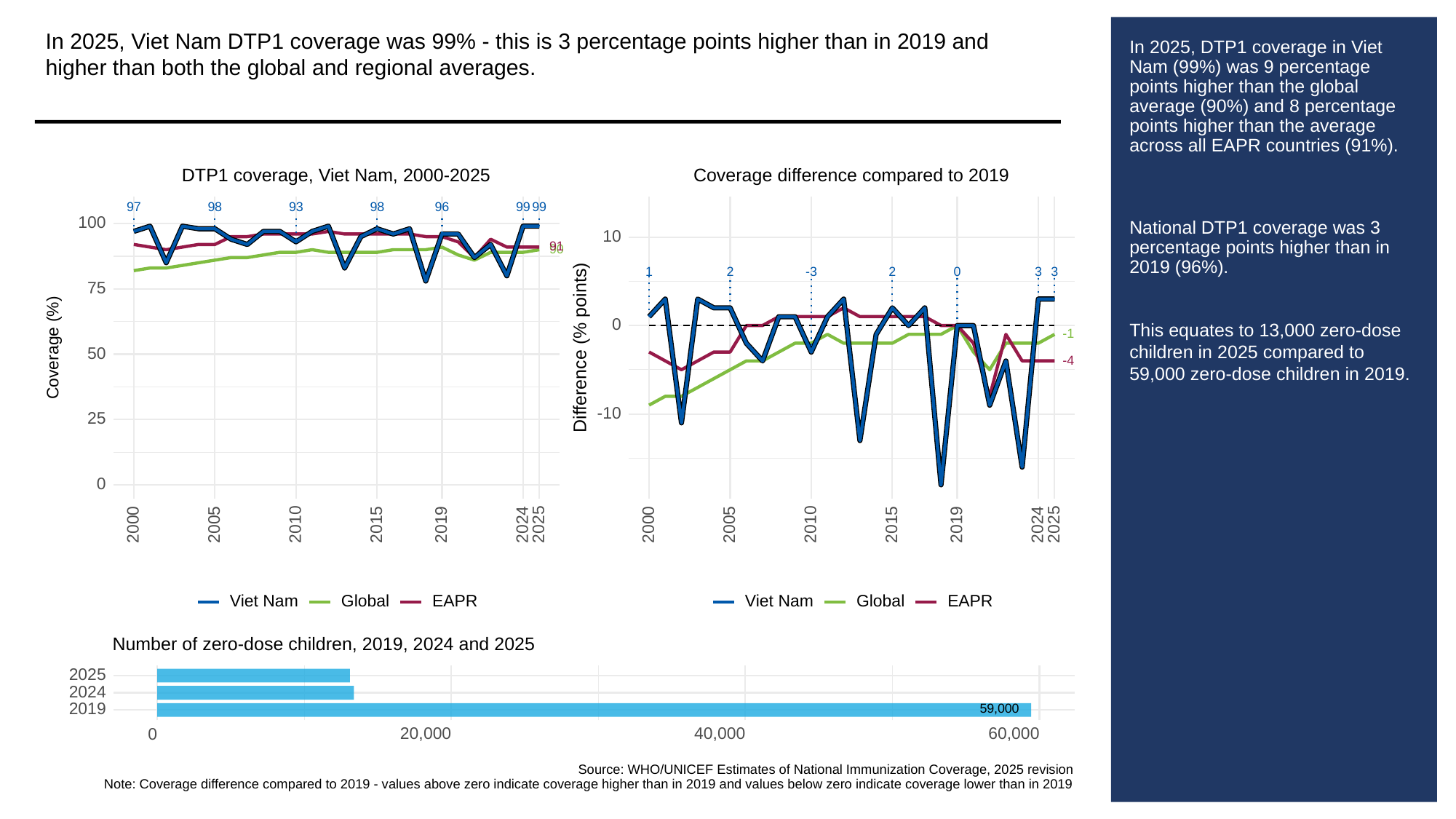

In 2025, Viet Nam DTP1 coverage was 99% - this is 3 percentage points higher than in 2019 and higher than both the global and regional averages.
# In 2025, DTP1 coverage in Viet Nam (99%) was 9 percentage points higher than the global average (90%) and 8 percentage points higher than the average across all EAPR countries (91%).

National DTP1 coverage was 3 percentage points higher than in 2019 (96%).

This equates to 13,000 zero-dose children in 2025 compared to 59,000 zero-dose children in 2019.

Coverage difference compared to 2019
DTP1 coverage, Viet Nam, 2000-2025

93
97
98
98
96
99
99
100

10

91
90

-3
3
3
0
1
2
2

75

0

-1
Difference (% points)
Coverage (%)
50

-4

-10
25

0

2000
2005
2010
2015
2019
2024
2025
2000
2005
2010
2015
2019
2024
2025
Global
Global
Viet Nam
Viet Nam
EAPR
EAPR

Number of zero-dose children, 2019, 2024 and 2025

2025

2024

59,000
2019

20,000
40,000
60,000
0
Source: WHO/UNICEF Estimates of National Immunization Coverage, 2025 revision
Note: Coverage difference compared to 2019 - values above zero indicate coverage higher than in 2019 and values below zero indicate coverage lower than in 2019